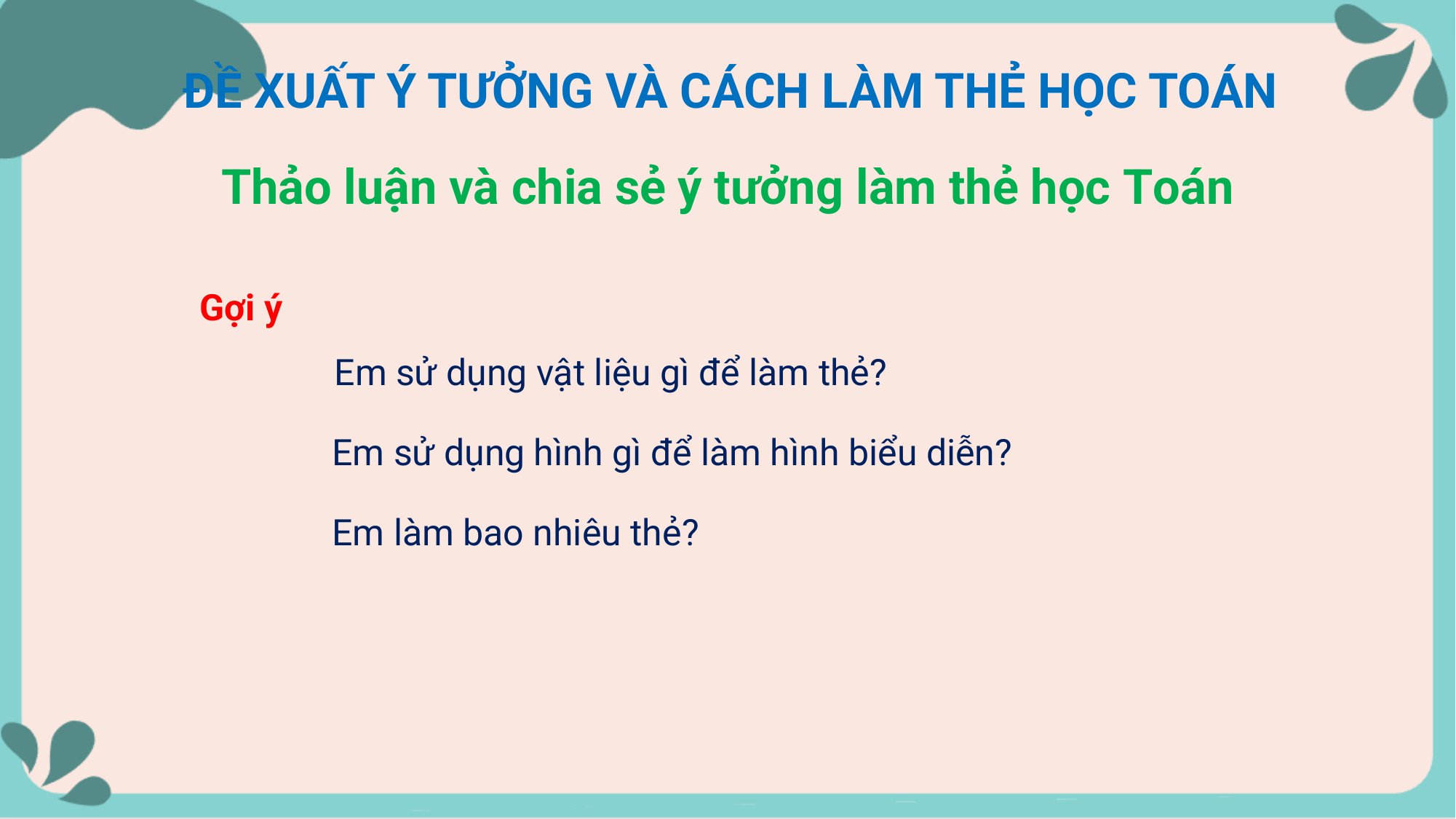

ĐỀ XUẤT Ý TƯỞNG VÀ CÁCH LÀM THẺ HỌC TOÁN
Thảo luận và chia sẻ ý tưởng làm thẻ học Toán
Gợi ý
Em sử dụng vật liệu gì để làm thẻ?
Em sử dụng hình gì để làm hình biểu diễn?
Em làm bao nhiêu thẻ?